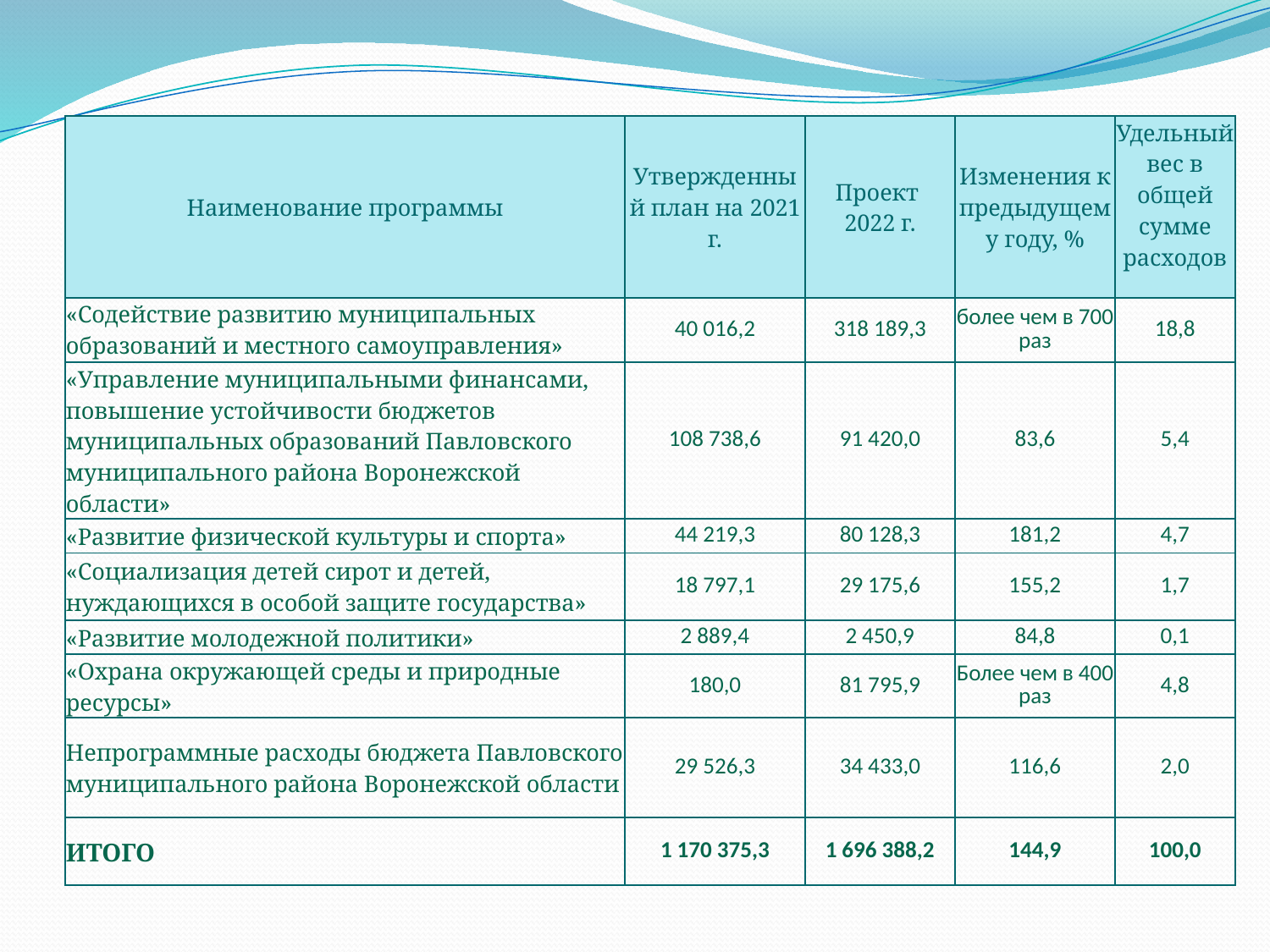

| Наименование программы | Утвержденный план на 2021 г. | Проект 2022 г. | Изменения к предыдущему году, % | Удельный вес в общей сумме расходов |
| --- | --- | --- | --- | --- |
| «Содействие развитию муниципальных образований и местного самоуправления» | 40 016,2 | 318 189,3 | более чем в 700 раз | 18,8 |
| «Управление муниципальными финансами, повышение устойчивости бюджетов муниципальных образований Павловского муниципального района Воронежской области» | 108 738,6 | 91 420,0 | 83,6 | 5,4 |
| «Развитие физической культуры и спорта» | 44 219,3 | 80 128,3 | 181,2 | 4,7 |
| «Социализация детей сирот и детей, нуждающихся в особой защите государства» | 18 797,1 | 29 175,6 | 155,2 | 1,7 |
| «Развитие молодежной политики» | 2 889,4 | 2 450,9 | 84,8 | 0,1 |
| «Охрана окружающей среды и природные ресурсы» | 180,0 | 81 795,9 | Более чем в 400 раз | 4,8 |
| Непрограммные расходы бюджета Павловского муниципального района Воронежской области | 29 526,3 | 34 433,0 | 116,6 | 2,0 |
| ИТОГО | 1 170 375,3 | 1 696 388,2 | 144,9 | 100,0 |